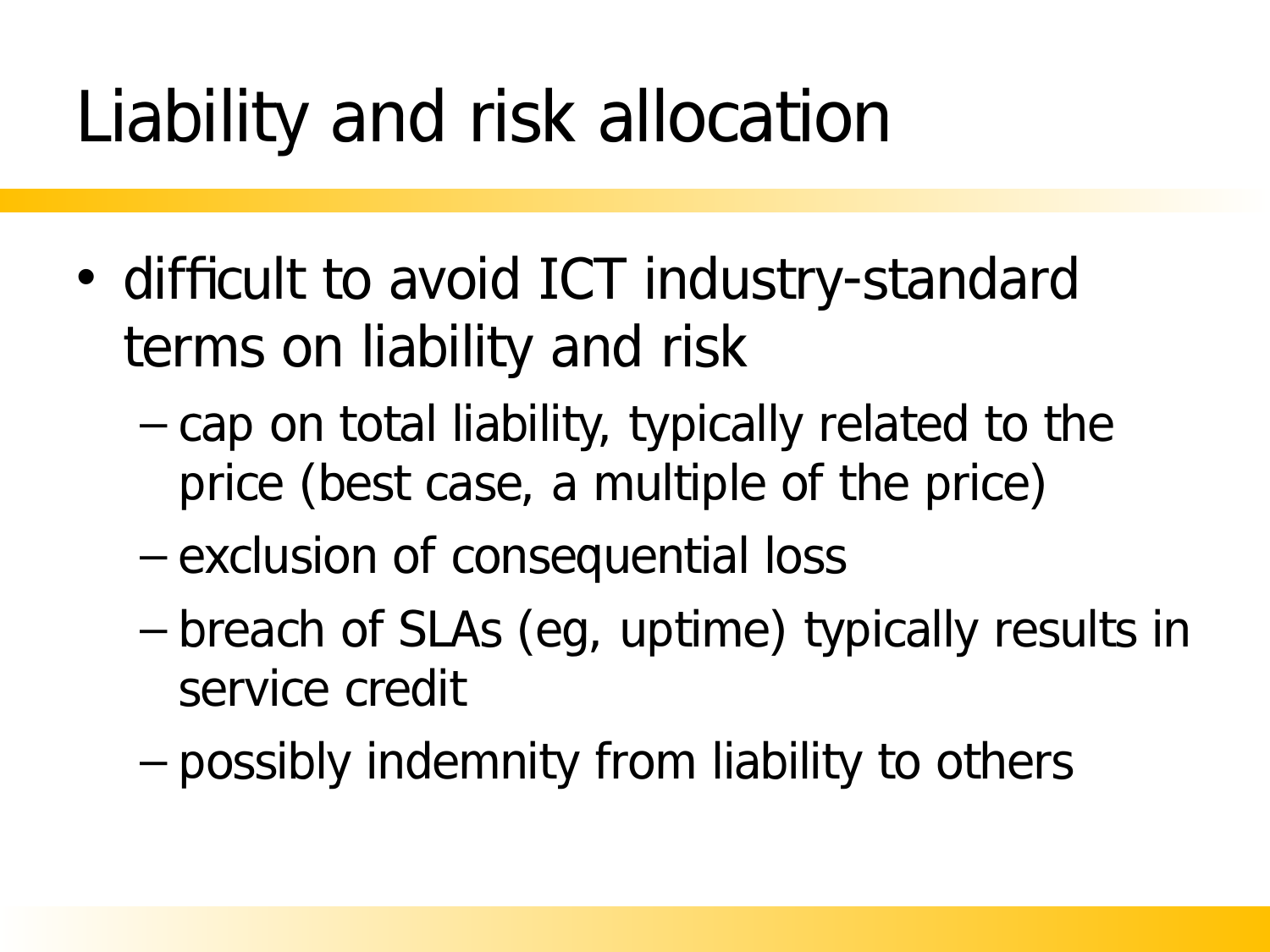

# Liability and risk allocation
difficult to avoid ICT industry-standard terms on liability and risk
cap on total liability, typically related to the price (best case, a multiple of the price)
exclusion of consequential loss
breach of SLAs (eg, uptime) typically results in service credit
possibly indemnity from liability to others